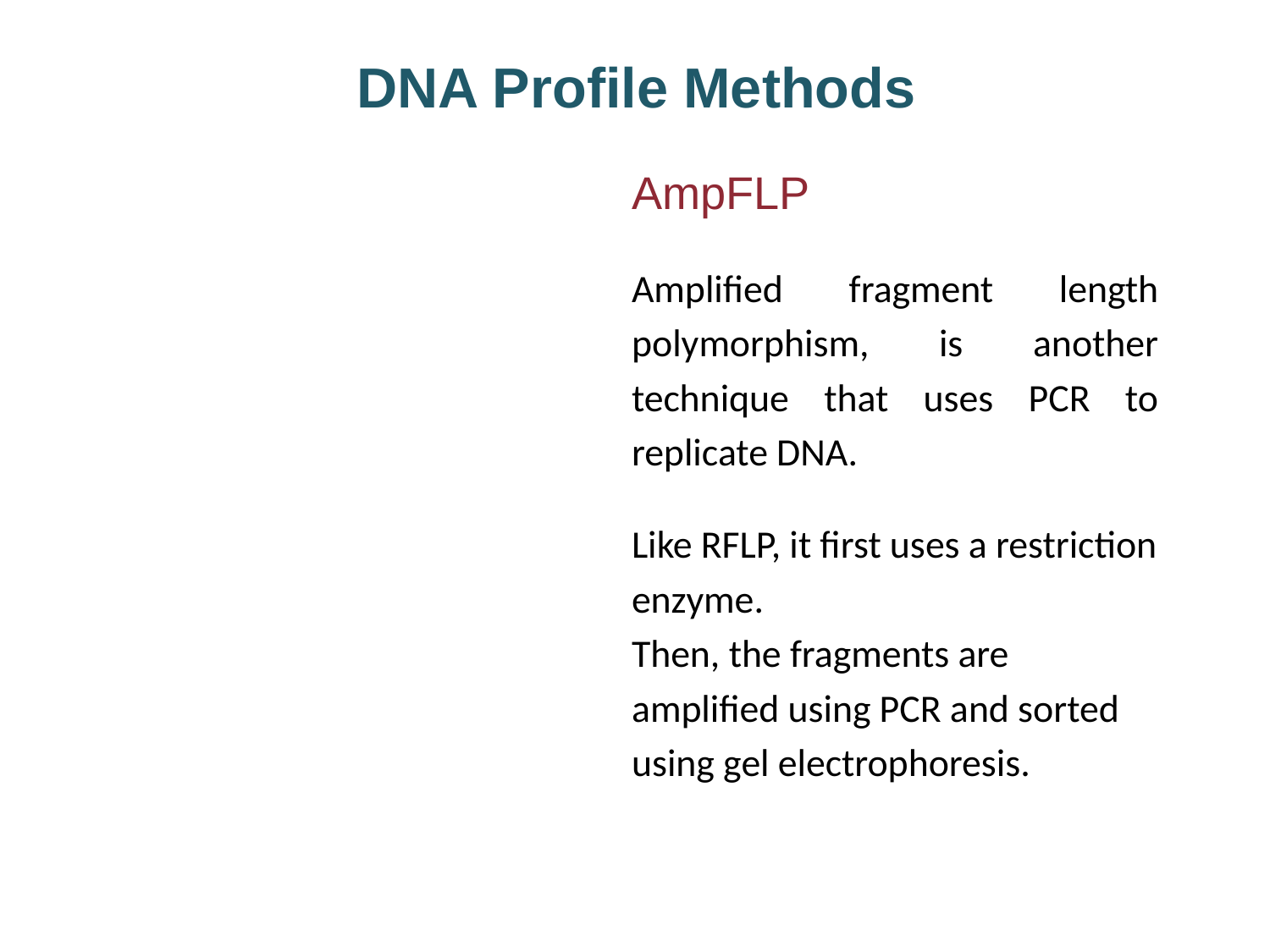

DNA Profile Methods
AmpFLP
Amplified fragment length polymorphism, is another technique that uses PCR to replicate DNA.
Like RFLP, it first uses a restriction enzyme.
Then, the fragments are amplified using PCR and sorted using gel electrophoresis.